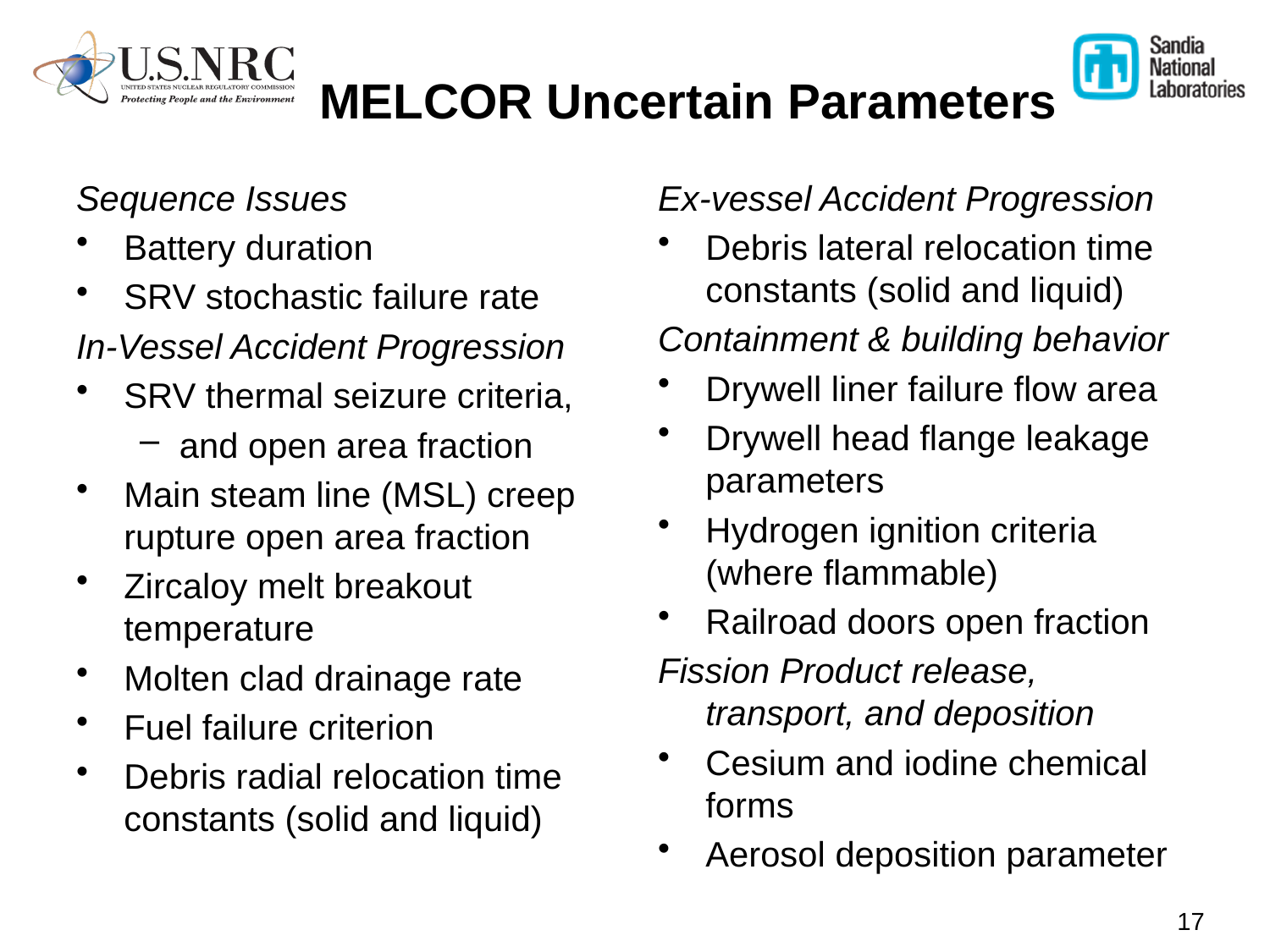

# MELCOR Uncertain Parameters
Sequence Issues
Battery duration
SRV stochastic failure rate
In-Vessel Accident Progression
SRV thermal seizure criteria,
and open area fraction
Main steam line (MSL) creep rupture open area fraction
Zircaloy melt breakout temperature
Molten clad drainage rate
Fuel failure criterion
Debris radial relocation time constants (solid and liquid)

Ex-vessel Accident Progression
Debris lateral relocation time constants (solid and liquid)
Containment & building behavior
Drywell liner failure flow area
Drywell head flange leakage parameters
Hydrogen ignition criteria (where flammable)
Railroad doors open fraction
Fission Product release, transport, and deposition
Cesium and iodine chemical forms
Aerosol deposition parameter

17